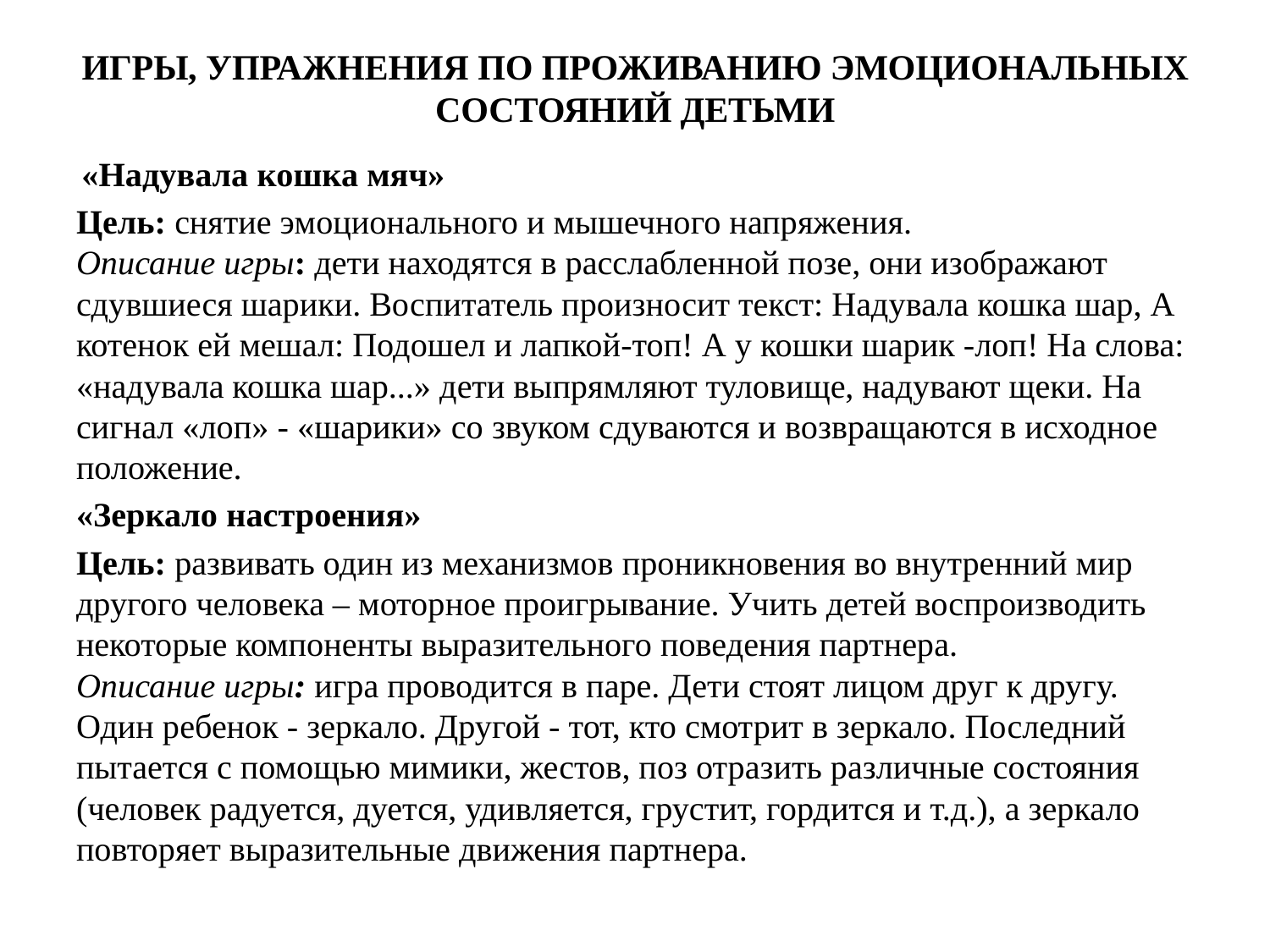

# ИГРЫ, УПРАЖНЕНИЯ ПО ПРОЖИВАНИЮ ЭМОЦИОНАЛЬНЫХ СОСТОЯНИЙ ДЕТЬМИ
 «Надувала кошка мяч»
Цель: снятие эмоционального и мышечного напряжения.
Описание игры: дети находятся в расслабленной позе, они изображают сдувшиеся шарики. Воспитатель произносит текст: Надувала кошка шар, А котенок ей мешал: Подошел и лапкой-топ! А у кошки шарик -лоп! На слова: «надувала кошка шар...» дети выпрямляют туловище, надувают щеки. На сигнал «лоп» - «шарики» со звуком сдуваются и возвращаются в исходное положение.
«Зеркало настроения»
Цель: развивать один из механизмов проникновения во внутренний мир другого человека – моторное проигрывание. Учить детей воспроизводить некоторые компоненты выразительного поведения партнера.
Описание игры: игра проводится в паре. Дети стоят лицом друг к другу. Один ребенок - зеркало. Другой - тот, кто смотрит в зеркало. Последний пытается с помощью мимики, жестов, поз отразить различные состояния (человек радуется, дуется, удивляется, грустит, гордится и т.д.), а зеркало повторяет выразительные движения партнера.